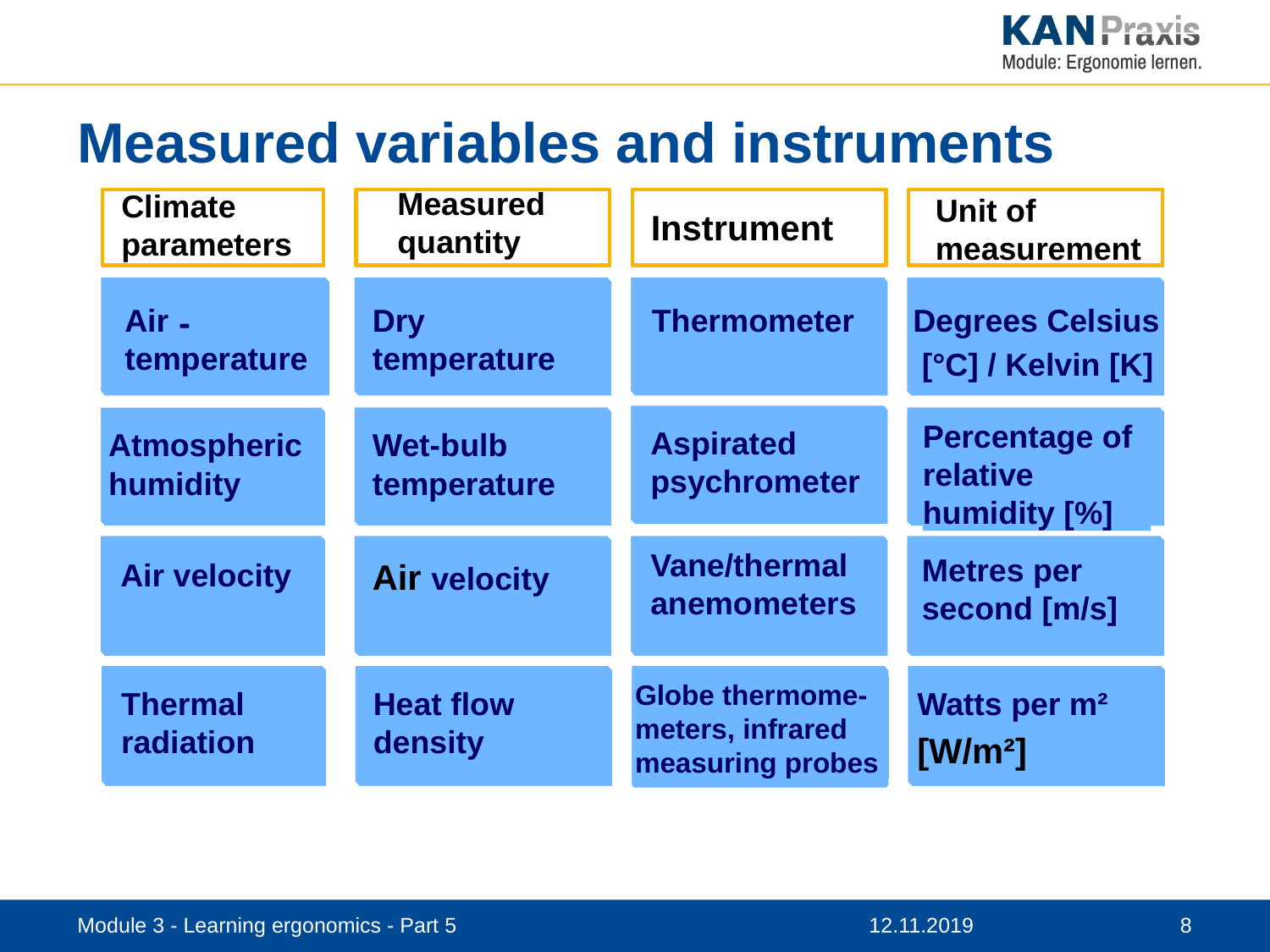

# Measured variables and instruments
Measured
quantity

Climate
parameters

Unit of
measurement

Instrument

Luft
-
temperatur

Trocken-
temperatur

Thermometer

Grad Celsius [°C]
Kelvin [K]

Air temperature
-

Dry temperature

Thermometer

Degrees Celsius
 [°C] / Kelvin [K]

Aspirations-
psychrometer

Aspirated psychrometer

Feucht
-
temperatur

Wet-bulb temperature

Prozent relativer
Feuchte [%]

Percentage of relative humidity [%]

Luftfeuchte

Atmospheric
humidity

Luftgeschwin-
digkeit

Luftströmungs-
geschwindigkeit

Flügelrad-,
thermisches
Anemometer

Meter pro
Sekunde [m/s]

Air velocity

Vane/thermal anemometers

Metres per second [m/s]

Air velocity

Wärme-
strahlung

Thermal radiation

Wärmestrom-
dichte

Heat flow density

Globethermo-
meter, Infrarot-
messsonden

Globe thermome-meters, infrared measuring probes
Watts per m²
[W/m²]
Watt pro m²
[W/m²]
Module 3 - Learning ergonomics - Part 5
12.11.2019
8